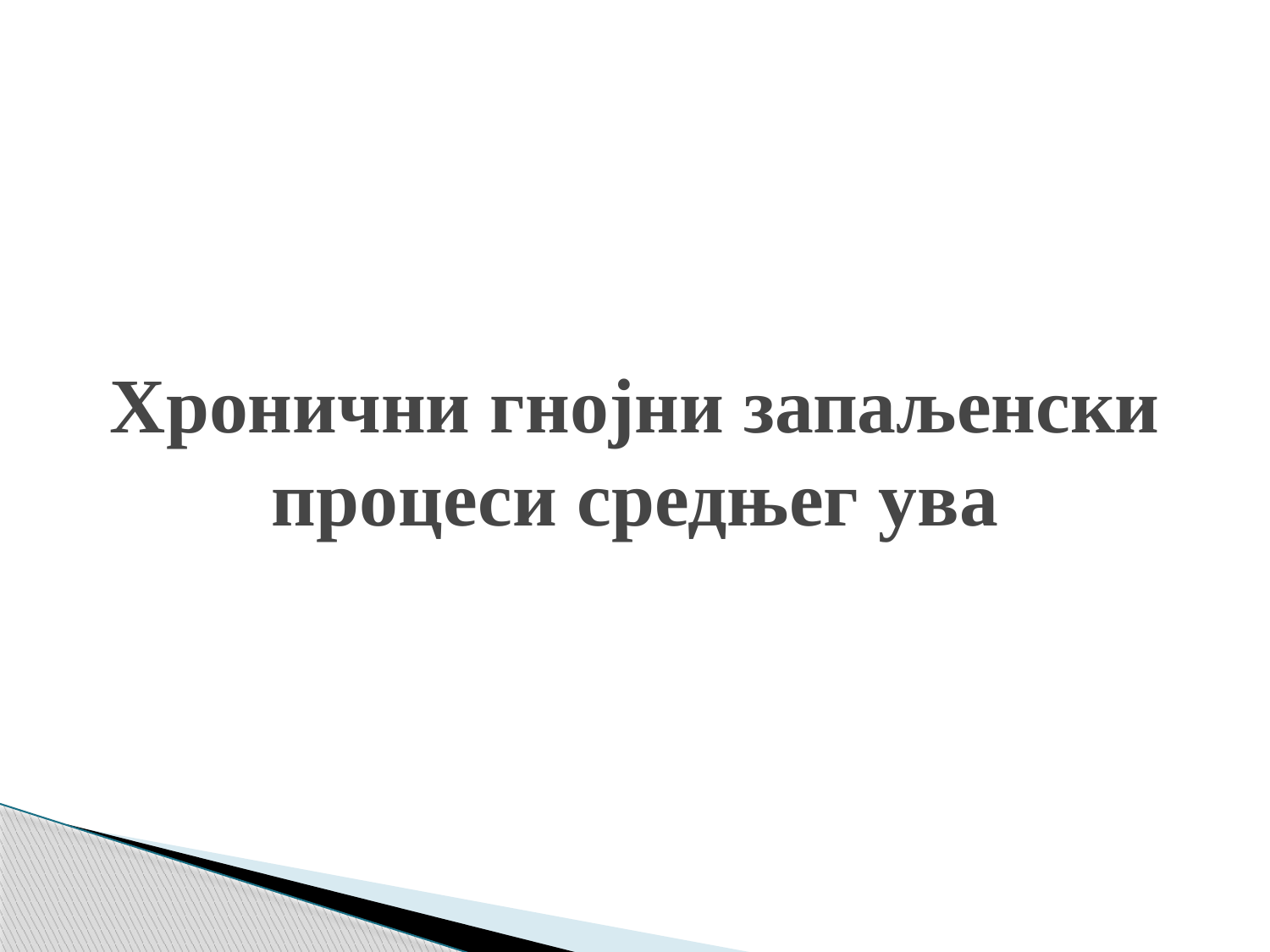

# Хронични гнојни запаљенски процеси средњег ува